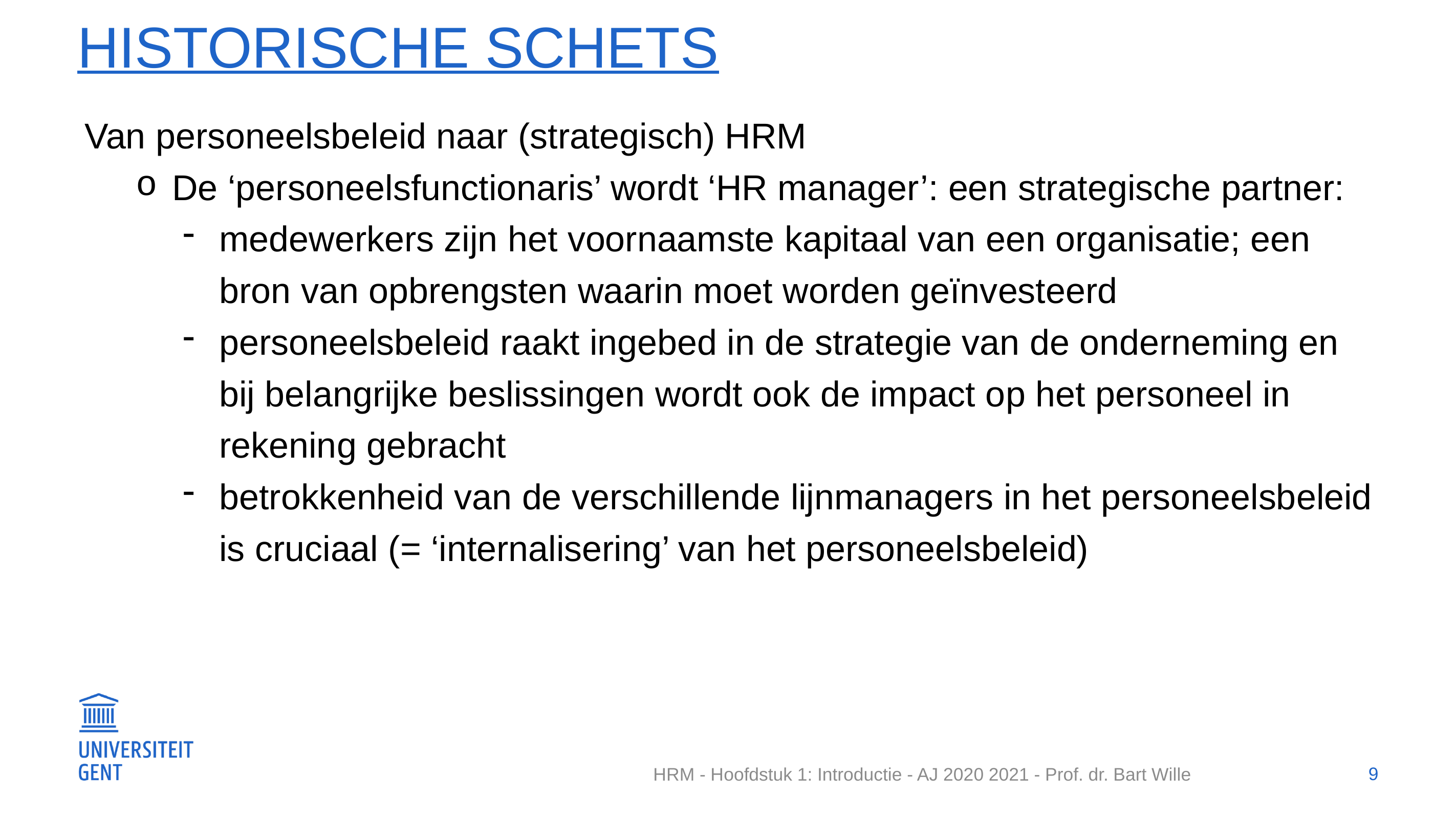

# historische schets
Van personeelsbeleid naar (strategisch) HRM
De ‘personeelsfunctionaris’ wordt ‘HR manager’: een strategische partner:
medewerkers zijn het voornaamste kapitaal van een organisatie; een bron van opbrengsten waarin moet worden geïnvesteerd
personeelsbeleid raakt ingebed in de strategie van de onderneming en bij belangrijke beslissingen wordt ook de impact op het personeel in rekening gebracht
betrokkenheid van de verschillende lijnmanagers in het personeelsbeleid is cruciaal (= ‘internalisering’ van het personeelsbeleid)

9
HRM - Hoofdstuk 1: Introductie - AJ 2020 2021 - Prof. dr. Bart Wille